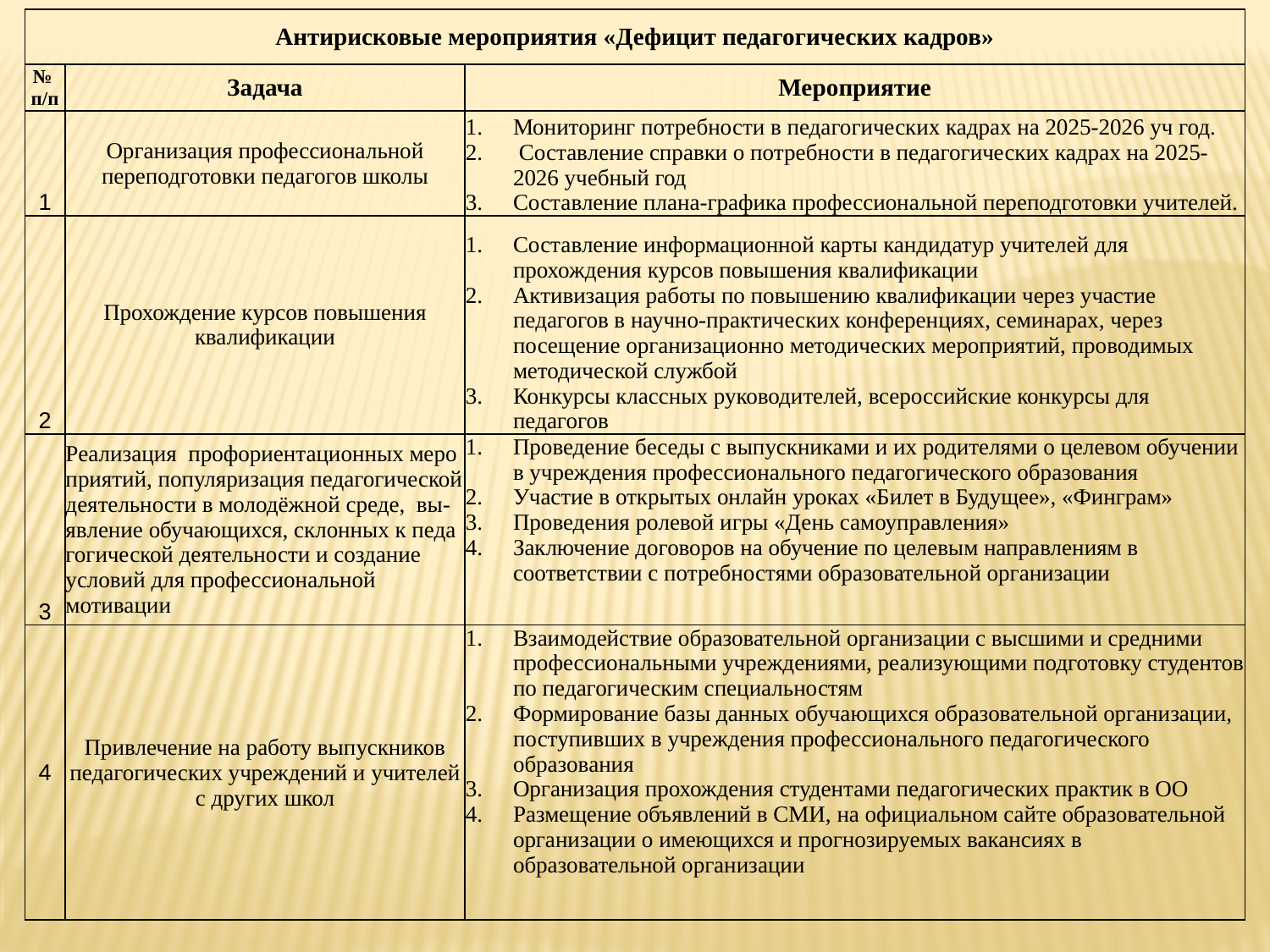

| Антирисковые мероприятия «Дефицит педагогических кадров» |  |  |
| --- | --- | --- |
| № п/п | Задача | Мероприятие |
| 1 | Организация профессиональной переподготовки педагогов школы | Мониторинг потребности в педагогических кадрах на 2025-2026 уч год. Составление справки о потребности в педагогических кадрах на 2025-2026 учебный год Составление плана-графика профессиональной переподготовки учителей. |
| 2 | Прохождение курсов повышения квалификации | Составление информационной карты кандидатур учителей для прохождения курсов повышения квалификации Активизация работы по повышению квалификации через участие педагогов в научно-практических конференциях, семинарах, через посещение организационно методических мероприятий, проводимых методической службой Конкурсы классных руководителей, всероссийские конкурсы для педагогов |
| 3 | Реализация профориентационных меро приятий, популяризация педагогической деятельности в молодёжной среде, вы- явление обучающихся, склонных к педа гогической деятельности и создание условий для профессиональной мотивации | Проведение беседы с выпускниками и их родителями о целевом обучении в учреждения профессионального педагогического образования Участие в открытых онлайн уроках «Билет в Будущее», «Финграм» Проведения ролевой игры «День самоуправления» Заключение договоров на обучение по целевым направлениям в соответствии с потребностями образовательной организации |
| 4 | Привлечение на работу выпускников педагогических учреждений и учителей с других школ | Взаимодействие образовательной организации с высшими и средними профессиональными учреждениями, реализующими подготовку студентов по педагогическим специальностям Формирование базы данных обучающихся образовательной организации, поступивших в учреждения профессионального педагогического образования Организация прохождения студентами педагогических практик в ОО Размещение объявлений в СМИ, на официальном сайте образовательной организации о имеющихся и прогнозируемых вакансиях в образовательной организации |